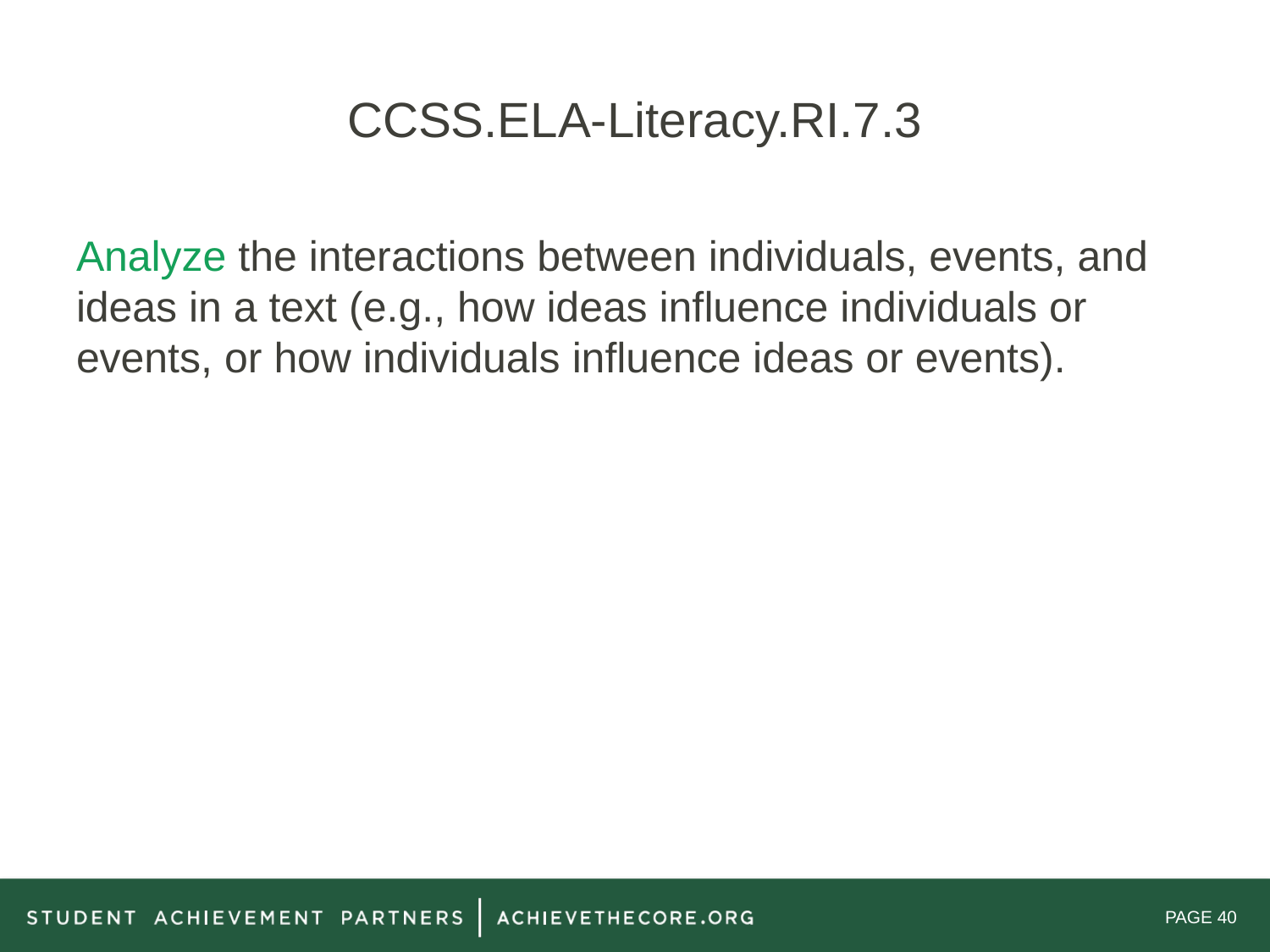

# CCSS.ELA-Literacy.RI.7.3
Analyze the interactions between individuals, events, and ideas in a text (e.g., how ideas influence individuals or events, or how individuals influence ideas or events).